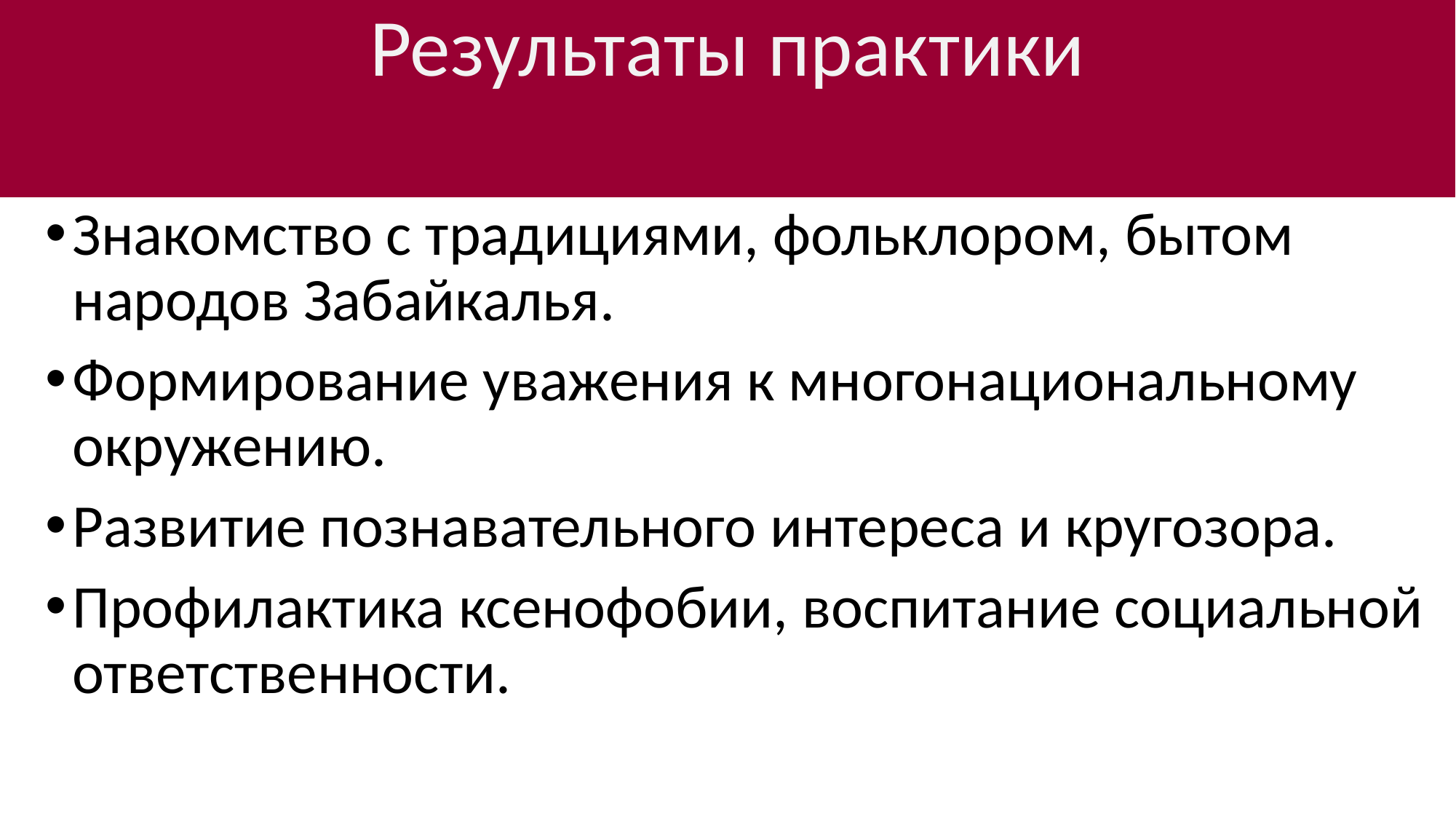

# Результаты практики
Знакомство с традициями, фольклором, бытом народов Забайкалья.
Формирование уважения к многонациональному окружению.
Развитие познавательного интереса и кругозора.
Профилактика ксенофобии, воспитание социальной ответственности.